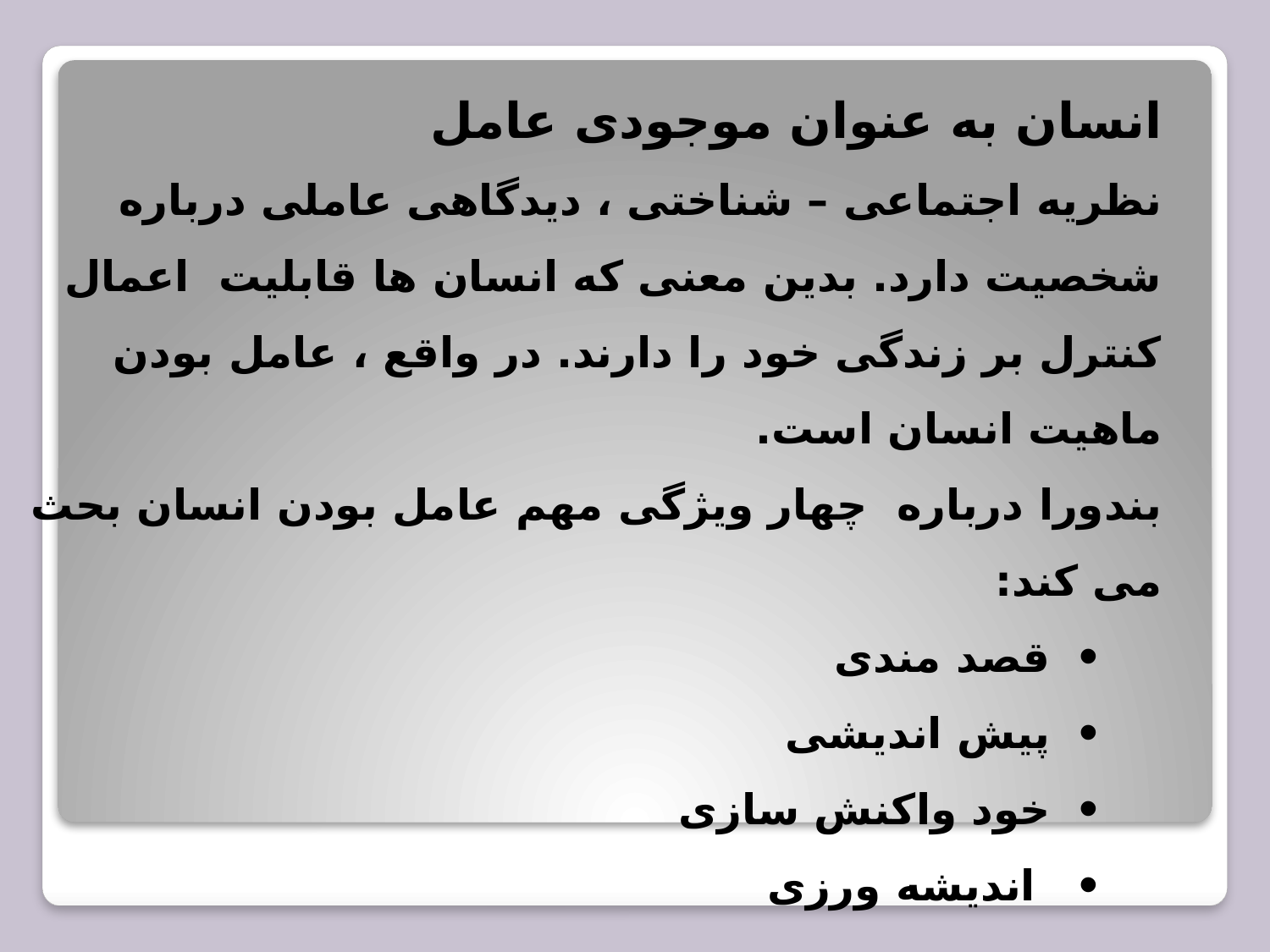

انسان به عنوان موجودی عامل
نظریه اجتماعی – شناختی ، دیدگاهی عاملی درباره شخصیت دارد. بدین معنی که انسان ها قابلیت  اعمال کنترل بر زندگی خود را دارند. در واقع ، عامل بودن ماهیت انسان است.
بندورا درباره  چهار ویژگی مهم عامل بودن انسان بحث می کند:
	قصد مندی
	پیش اندیشی
خود واکنش سازی
	 اندیشه ورزی

انسان ها عاملان تجربه نه صرفا دریافت کنندگان تجربه